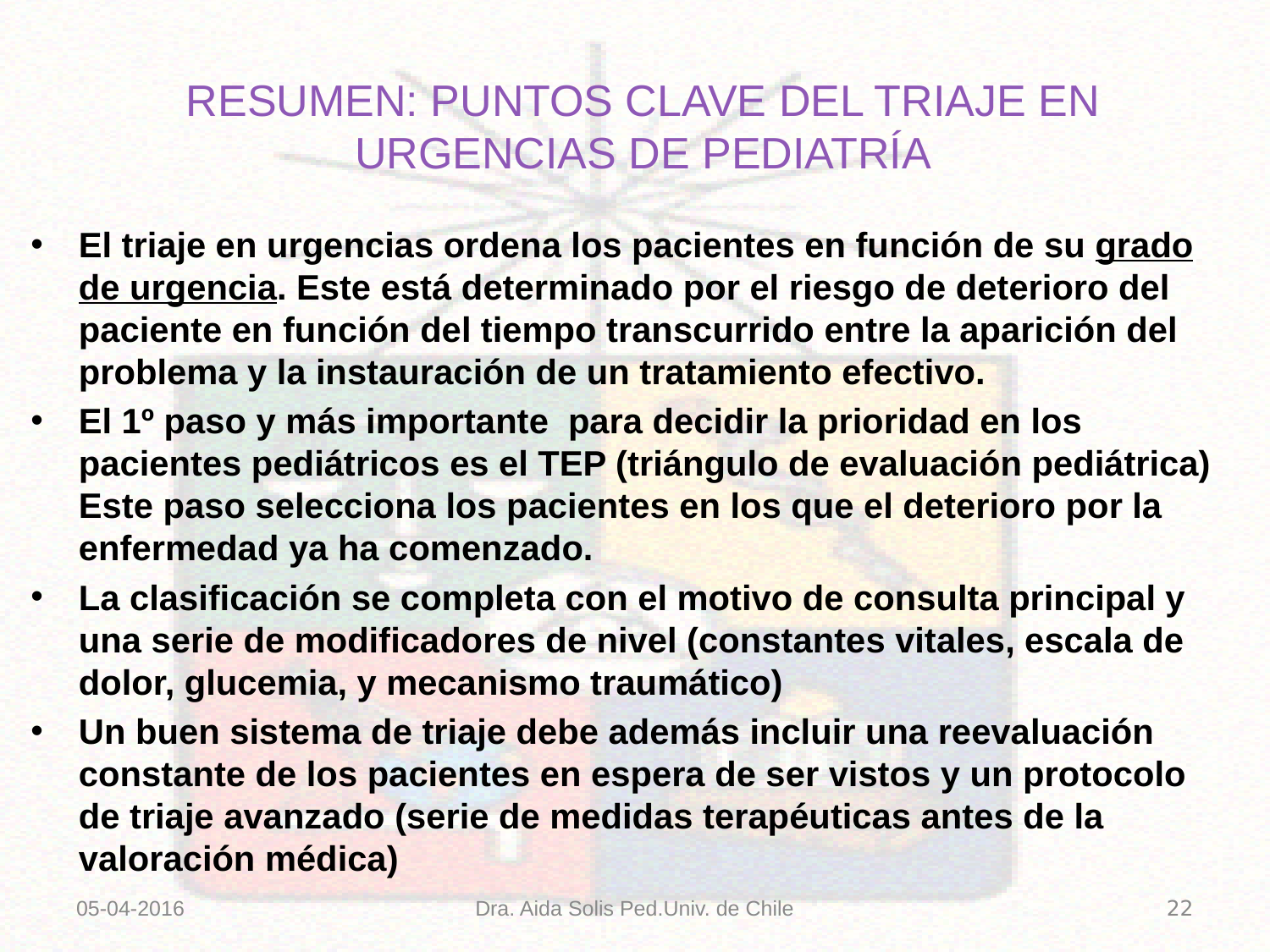

# RESUMEN: PUNTOS CLAVE DEL TRIAJE EN URGENCIAS DE PEDIATRÍA
El triaje en urgencias ordena los pacientes en función de su grado de urgencia. Este está determinado por el riesgo de deterioro del paciente en función del tiempo transcurrido entre la aparición del problema y la instauración de un tratamiento efectivo.
El 1º paso y más importante  para decidir la prioridad en los pacientes pediátricos es el TEP (triángulo de evaluación pediátrica) Este paso selecciona los pacientes en los que el deterioro por la enfermedad ya ha comenzado.
La clasificación se completa con el motivo de consulta principal y una serie de modificadores de nivel (constantes vitales, escala de dolor, glucemia, y mecanismo traumático)
Un buen sistema de triaje debe además incluir una reevaluación constante de los pacientes en espera de ser vistos y un protocolo de triaje avanzado (serie de medidas terapéuticas antes de la valoración médica)

05-04-2016
Dra. Aida Solis Ped.Univ. de Chile
22